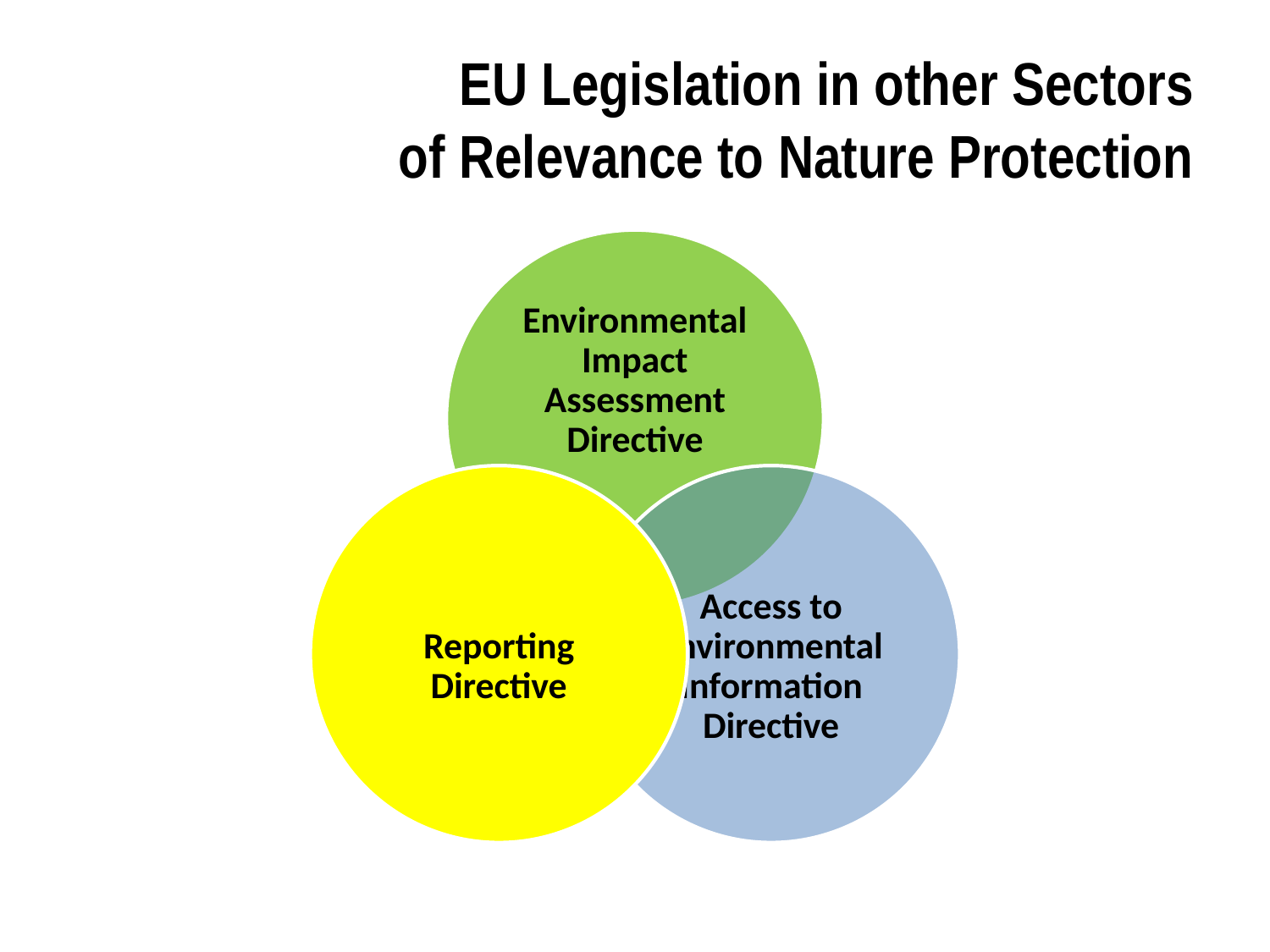

# EU Legislation in other Sectors of Relevance to Nature Protection
Environmental Impact Assessment Directive
Access to Environmental Information Directive
Reporting Directive